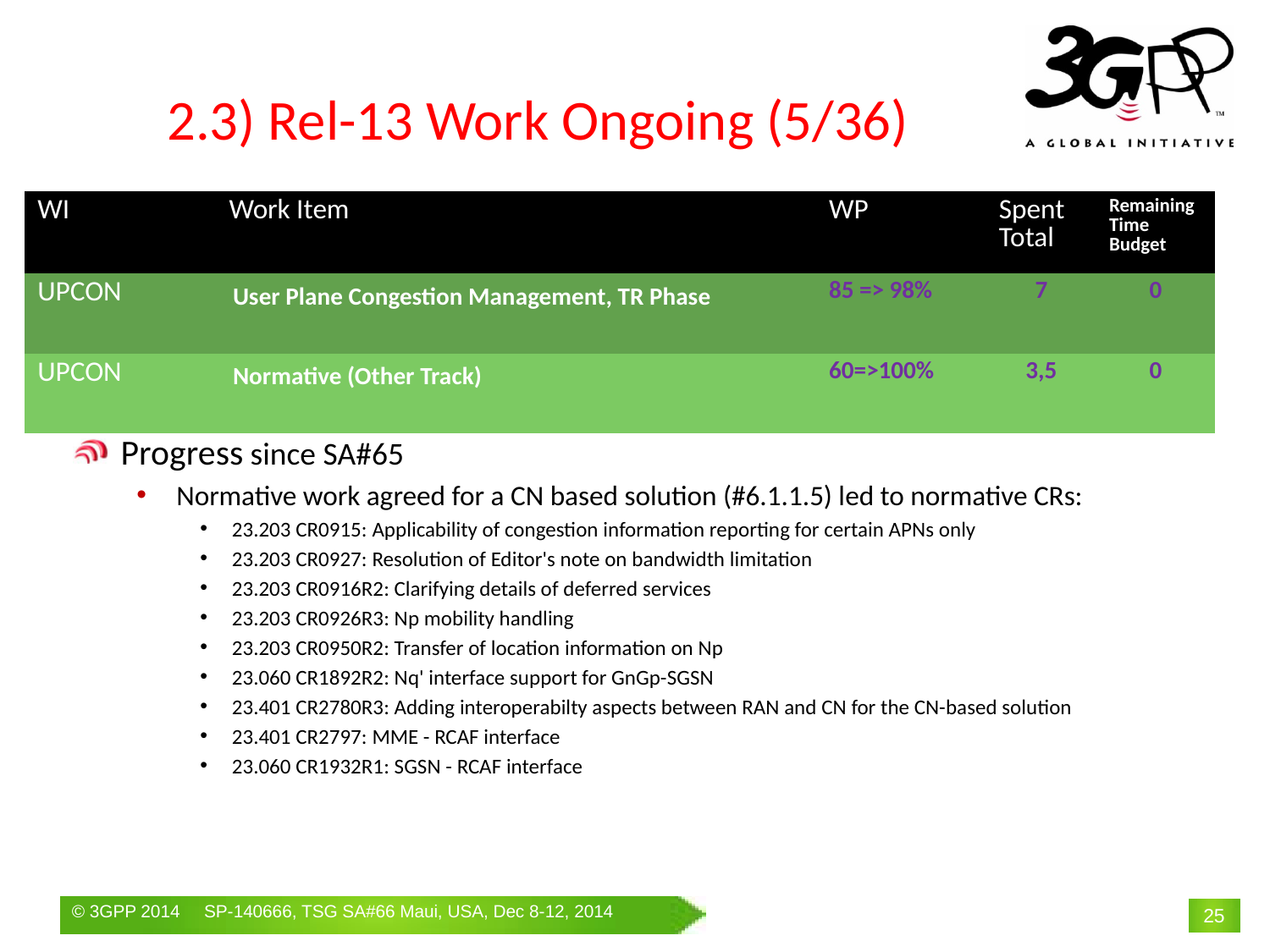

# 2.3) Rel-13 Work Ongoing (5/36)
| WI | Work Item | WP | Spent Total | Remaining Time Budget |
| --- | --- | --- | --- | --- |
| UPCON | User Plane Congestion Management, TR Phase | 85 => 98% | 7 | 0 |
| UPCON | Normative (Other Track) | 60=>100% | 3,5 | 0 |
Progress since SA#65
Normative work agreed for a CN based solution (#6.1.1.5) led to normative CRs:
23.203 CR0915: Applicability of congestion information reporting for certain APNs only
23.203 CR0927: Resolution of Editor's note on bandwidth limitation
23.203 CR0916R2: Clarifying details of deferred services
23.203 CR0926R3: Np mobility handling
23.203 CR0950R2: Transfer of location information on Np
23.060 CR1892R2: Nq' interface support for GnGp-SGSN
23.401 CR2780R3: Adding interoperabilty aspects between RAN and CN for the CN-based solution
23.401 CR2797: MME - RCAF interface
23.060 CR1932R1: SGSN - RCAF interface